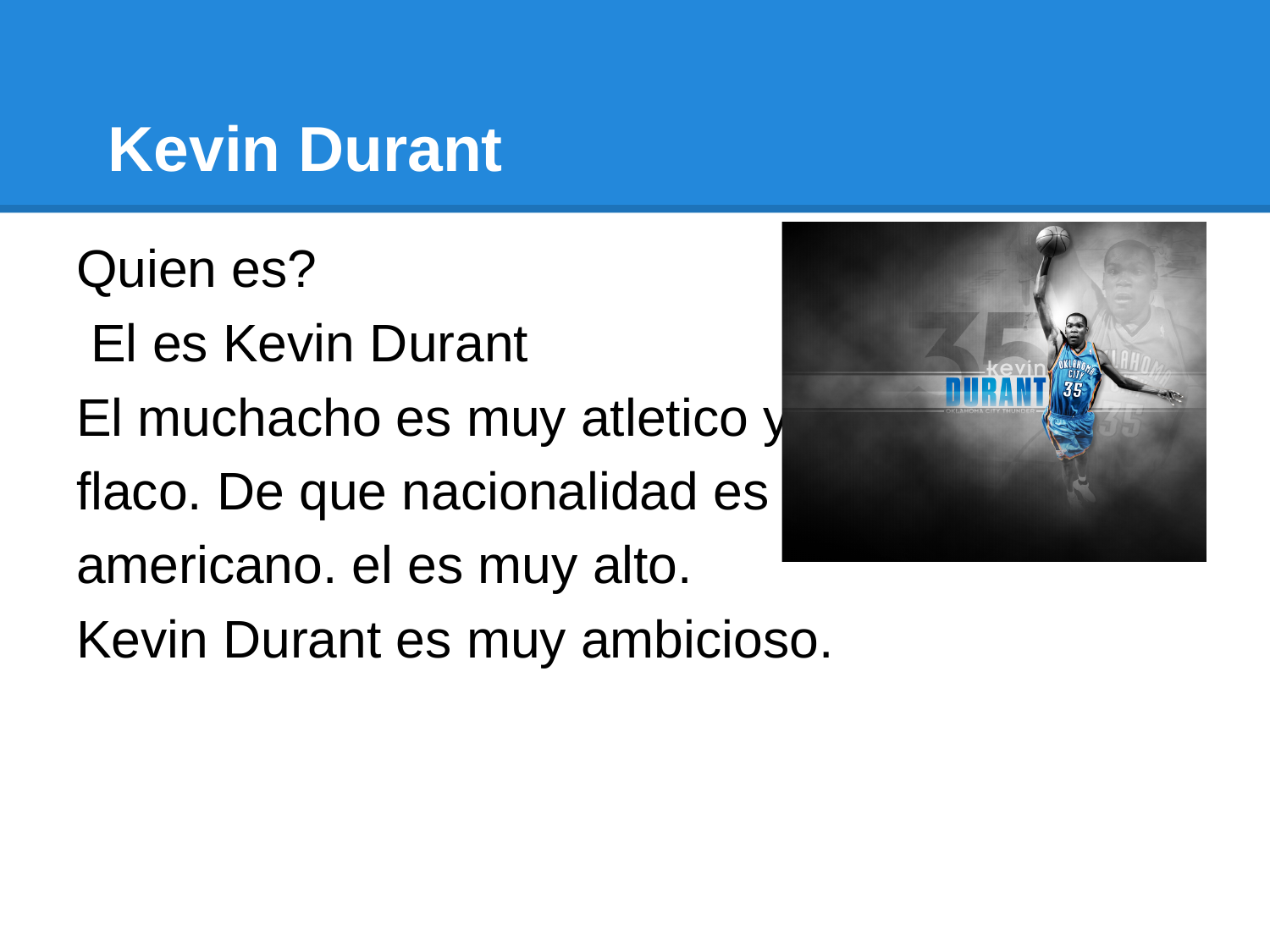

# Kevin Durant
Quien es?
 El es Kevin Durant
El muchacho es muy atletico y
flaco. De que nacionalidad es
americano. el es muy alto.
Kevin Durant es muy ambicioso.